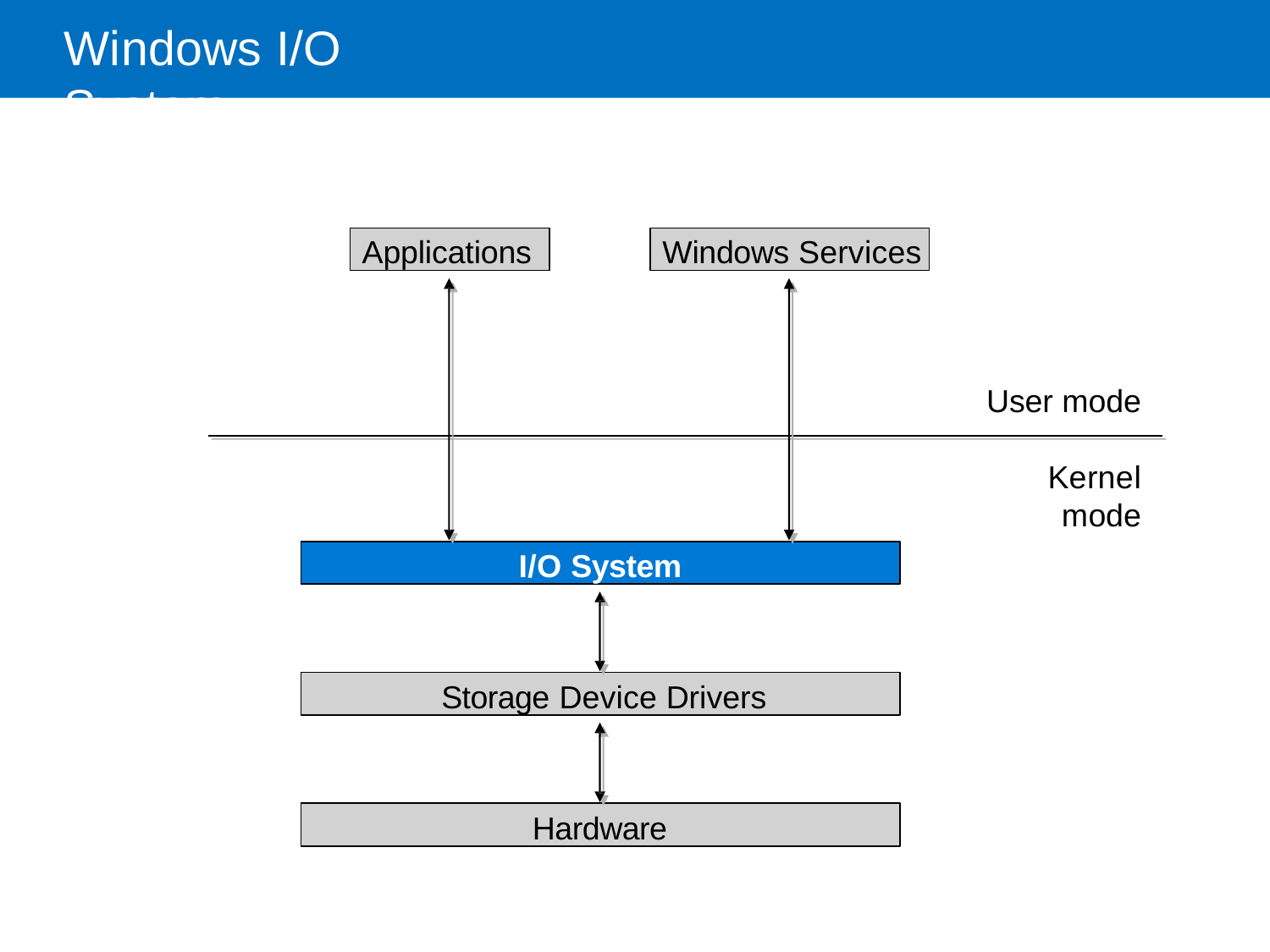

# Windows I/O System
Applications
Windows Services

User mode
Kernel mode

I/O System

Storage Device Drivers

Hardware